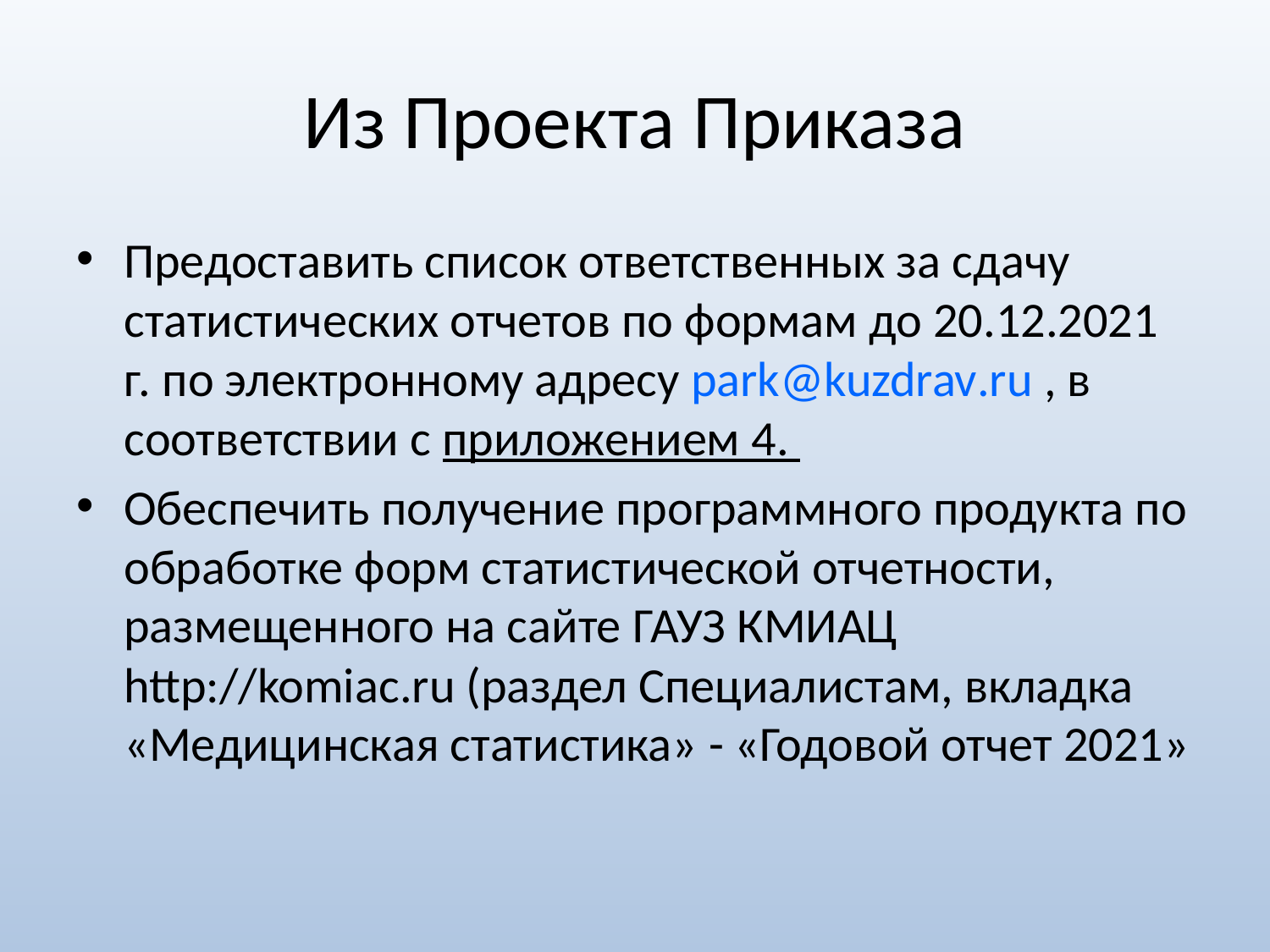

# Из Проекта Приказа
Предоставить список ответственных за сдачу статистических отчетов по формам до 20.12.2021 г. по электронному адресу park@kuzdrav.ru , в соответствии с приложением 4.
Обеспечить получение программного продукта по обработке форм статистической отчетности, размещенного на сайте ГАУЗ КМИАЦ http://komiac.ru (раздел Специалистам, вкладка «Медицинская статистика» - «Годовой отчет 2021»